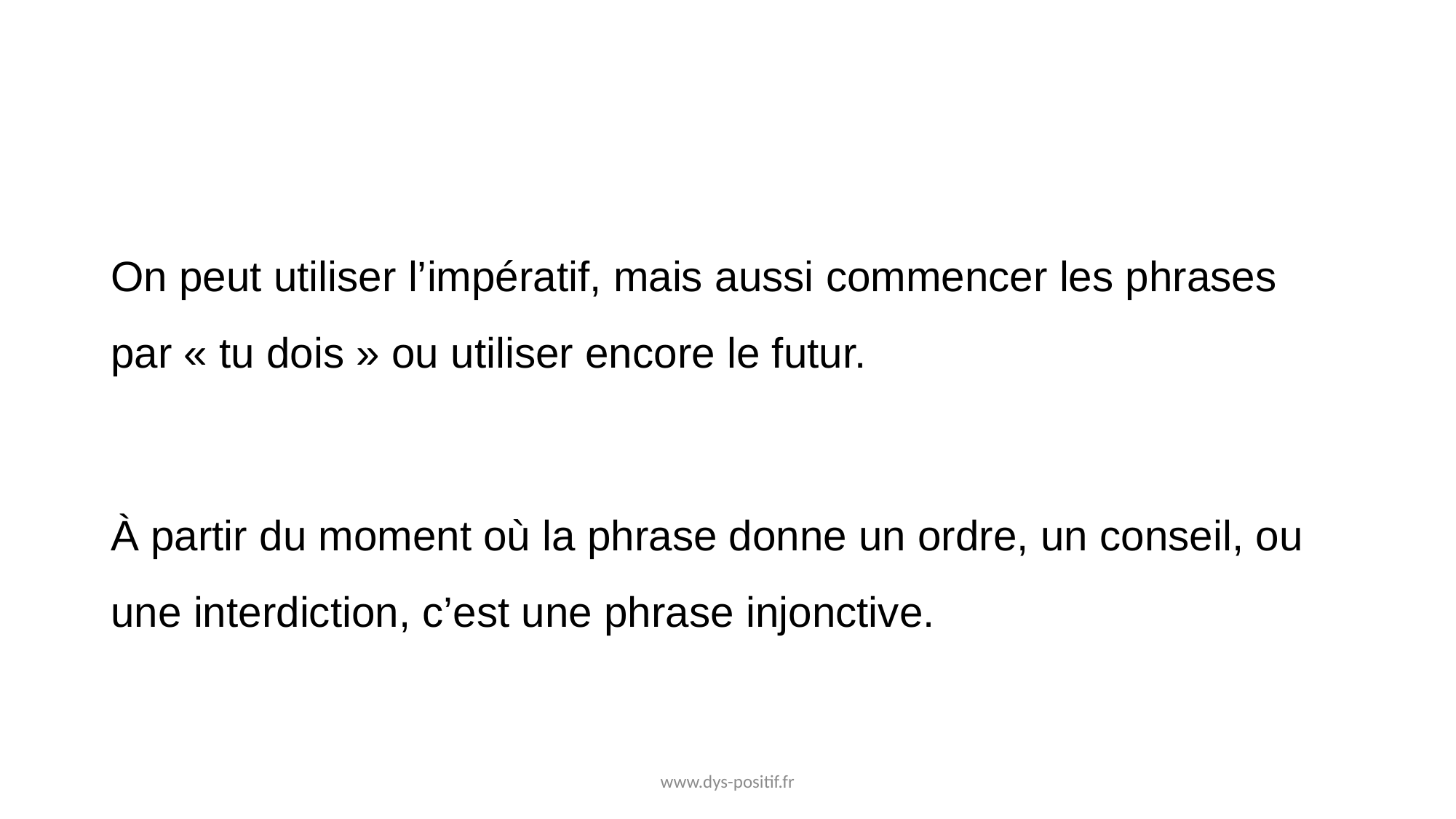

On peut utiliser l’impératif, mais aussi commencer les phrases par « tu dois » ou utiliser encore le futur.

À partir du moment où la phrase donne un ordre, un conseil, ou une interdiction, c’est une phrase injonctive.
www.dys-positif.fr